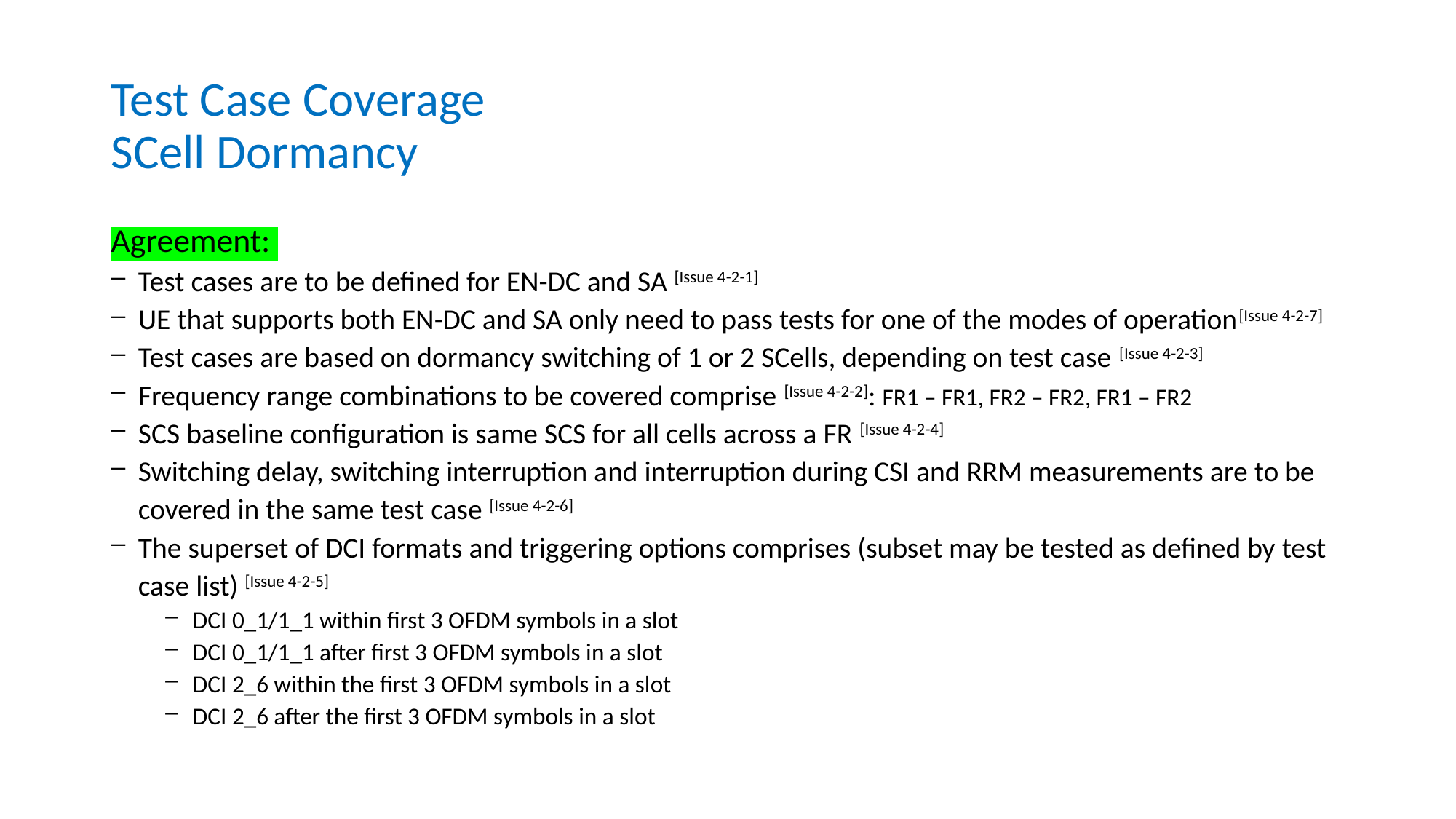

# Test Case Coverage SCell Dormancy
Agreement:
Test cases are to be defined for EN-DC and SA [Issue 4-2-1]
UE that supports both EN-DC and SA only need to pass tests for one of the modes of operation[Issue 4-2-7]
Test cases are based on dormancy switching of 1 or 2 SCells, depending on test case [Issue 4-2-3]
Frequency range combinations to be covered comprise [Issue 4-2-2]: FR1 – FR1, FR2 – FR2, FR1 – FR2
SCS baseline configuration is same SCS for all cells across a FR [Issue 4-2-4]
Switching delay, switching interruption and interruption during CSI and RRM measurements are to be covered in the same test case [Issue 4-2-6]
The superset of DCI formats and triggering options comprises (subset may be tested as defined by test case list) [Issue 4-2-5]
DCI 0_1/1_1 within first 3 OFDM symbols in a slot
DCI 0_1/1_1 after first 3 OFDM symbols in a slot
DCI 2_6 within the first 3 OFDM symbols in a slot
DCI 2_6 after the first 3 OFDM symbols in a slot